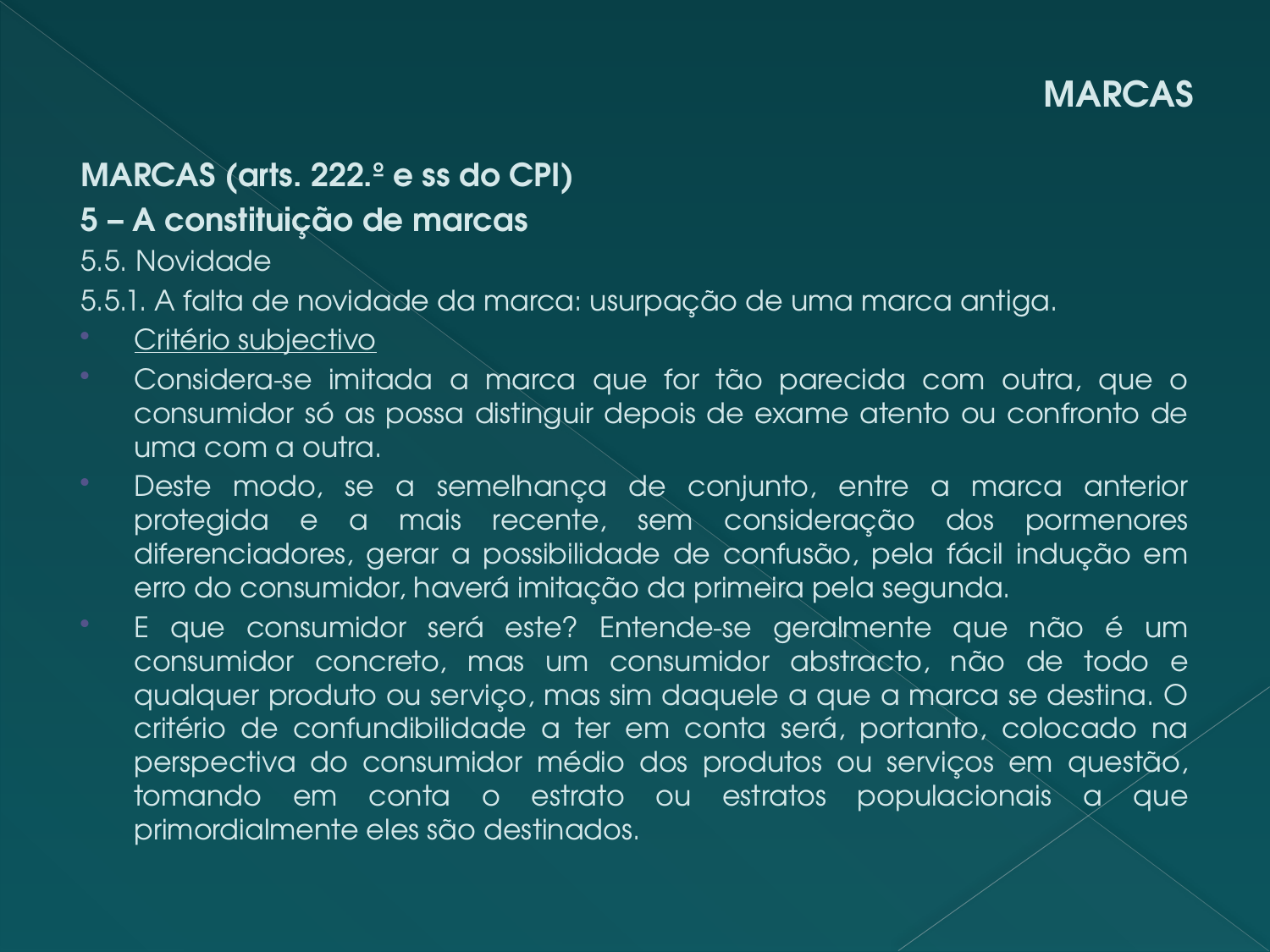

# MARCAS
MARCAS (arts. 222.º e ss do CPI)
5 – A constituição de marcas
5.5. Novidade
5.5.1. A falta de novidade da marca: usurpação de uma marca antiga.
Critério subjectivo
Considera-se imitada a marca que for tão parecida com outra, que o consumidor só as possa distinguir depois de exame atento ou confronto de uma com a outra.
Deste modo, se a semelhança de conjunto, entre a marca anterior protegida e a mais recente, sem consideração dos pormenores diferenciadores, gerar a possibilidade de confusão, pela fácil indução em erro do consumidor, haverá imitação da primeira pela segunda.
E que consumidor será este? Entende-se geralmente que não é um consumidor concreto, mas um consumidor abstracto, não de todo e qualquer produto ou serviço, mas sim daquele a que a marca se destina. O critério de confundibilidade a ter em conta será, portanto, colocado na perspectiva do consumidor médio dos produtos ou serviços em questão, tomando em conta o estrato ou estratos populacionais a que primordialmente eles são destinados.